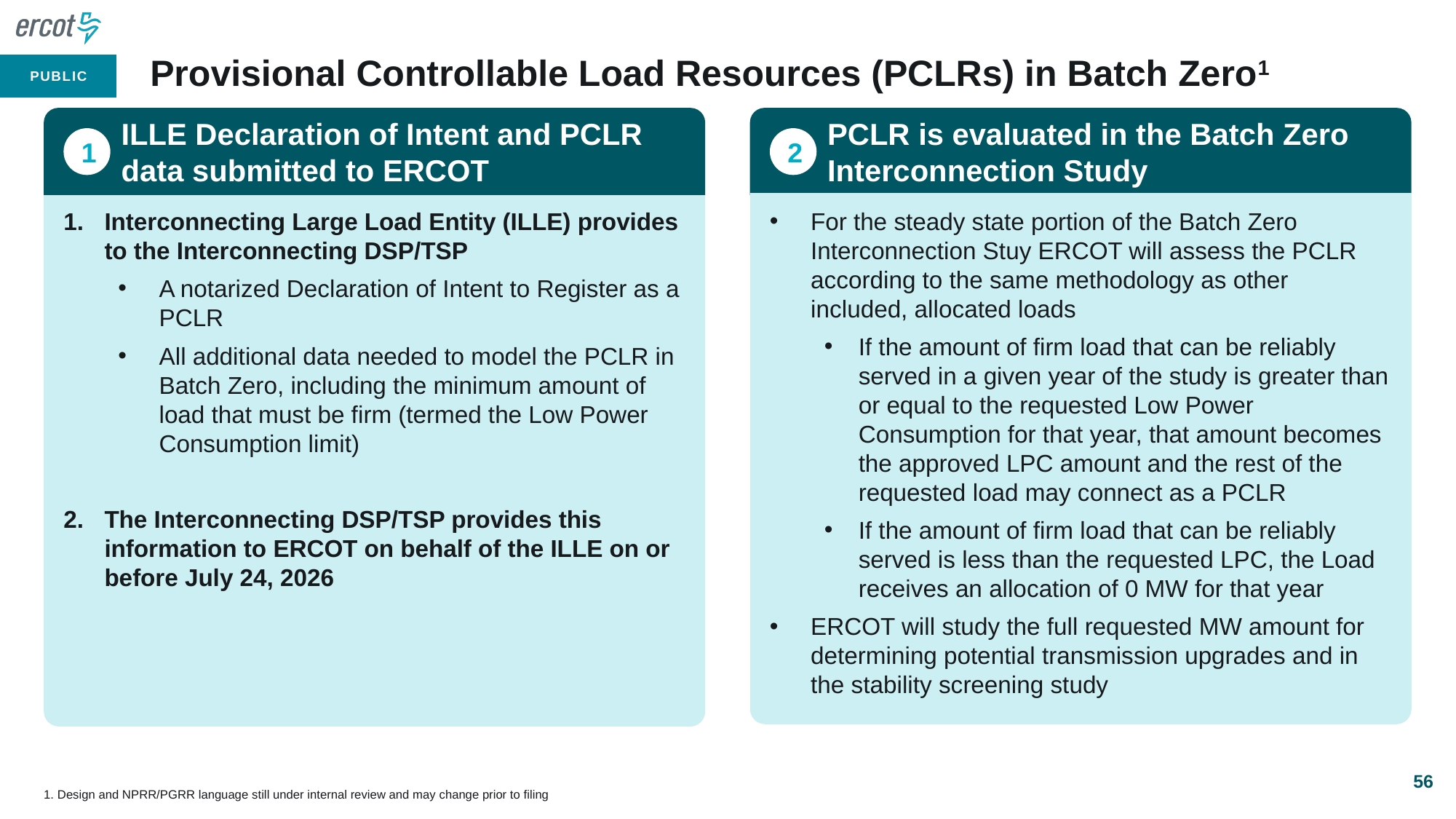

# Provisional Controllable Load Resources (PCLRs) in Batch Zero1

ILLE Declaration of Intent and PCLR data submitted to ERCOT

PCLR is evaluated in the Batch Zero Interconnection Study
1
2

Interconnecting Large Load Entity (ILLE) provides to the Interconnecting DSP/TSP
A notarized Declaration of Intent to Register as a PCLR
All additional data needed to model the PCLR in Batch Zero, including the minimum amount of load that must be firm (termed the Low Power Consumption limit)

The Interconnecting DSP/TSP provides this information to ERCOT on behalf of the ILLE on or before July 24, 2026
For the steady state portion of the Batch Zero Interconnection Stuy ERCOT will assess the PCLR according to the same methodology as other included, allocated loads
If the amount of firm load that can be reliably served in a given year of the study is greater than or equal to the requested Low Power Consumption for that year, that amount becomes the approved LPC amount and the rest of the requested load may connect as a PCLR
If the amount of firm load that can be reliably served is less than the requested LPC, the Load receives an allocation of 0 MW for that year
ERCOT will study the full requested MW amount for determining potential transmission upgrades and in the stability screening study
56
1. Design and NPRR/PGRR language still under internal review and may change prior to filing